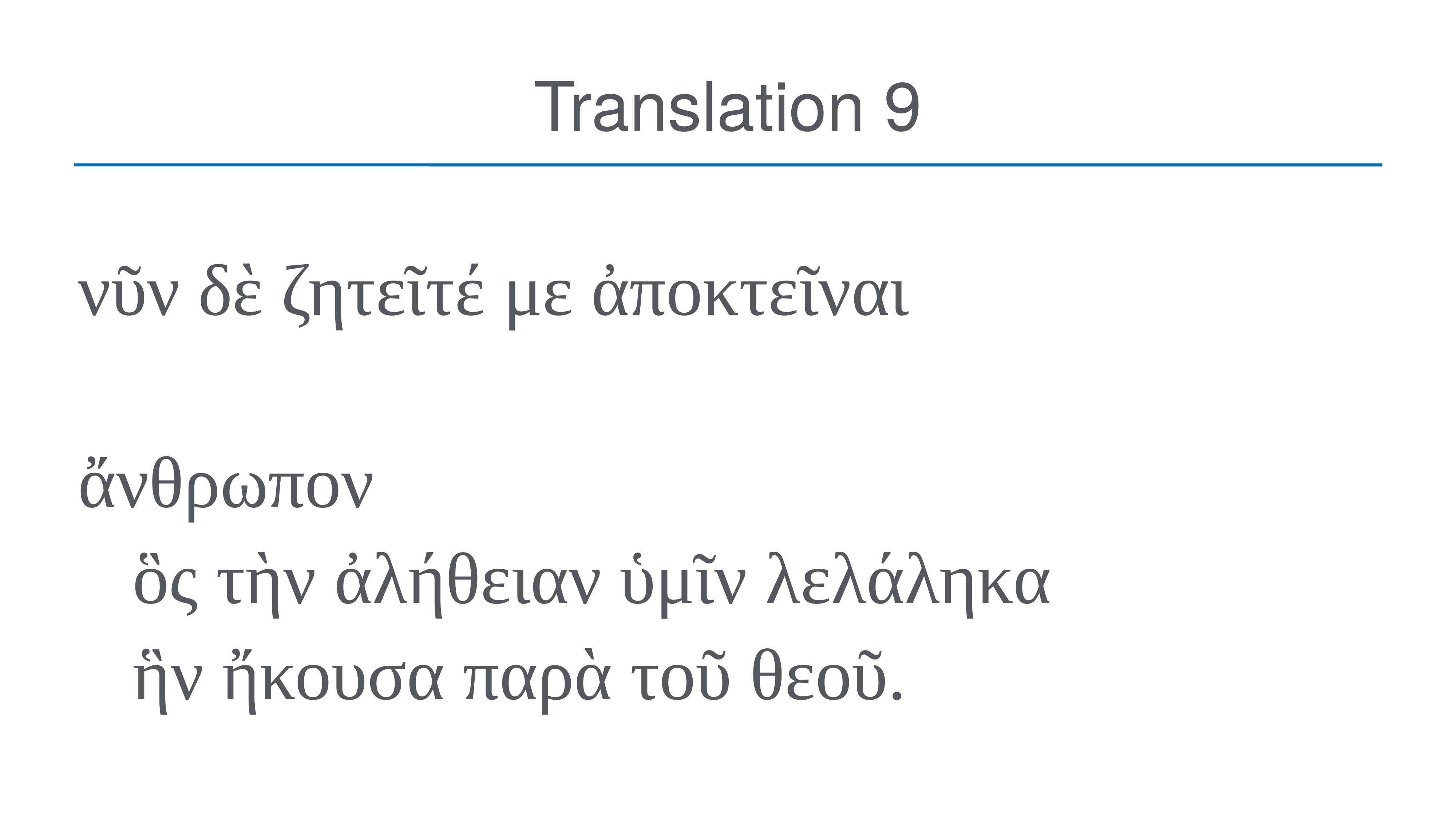

# Translation 9
νῦν δὲ ζητεῖτέ με ἀποκτεῖναι

ἄνθρωπον
	ὃς τὴν ἀλήθειαν ὑμῖν λελάληκα
	ἣν ἤκουσα παρὰ τοῦ θεοῦ.